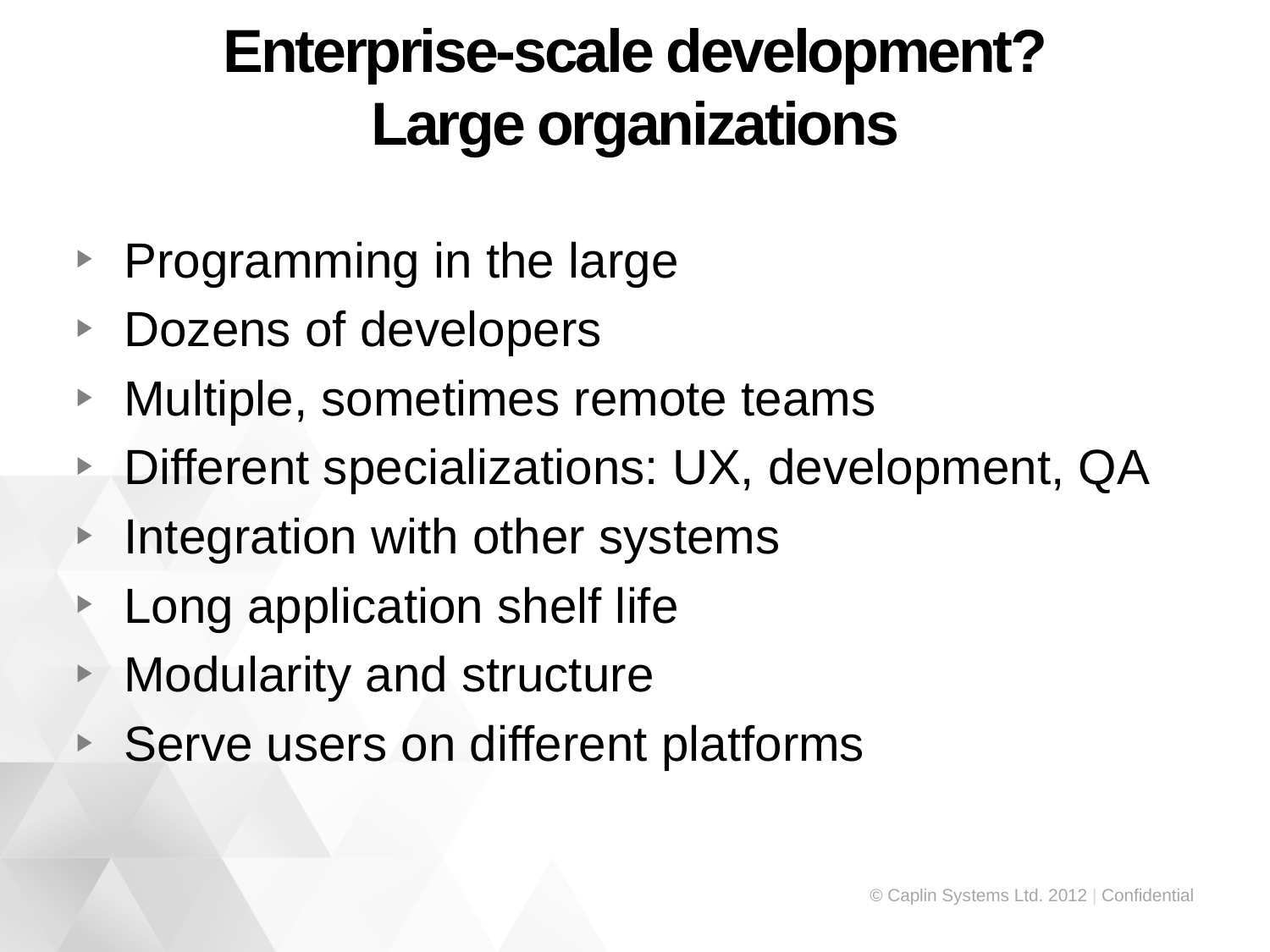

# Enterprise-scale development? Large organizations
Programming in the large
Dozens of developers
Multiple, sometimes remote teams
Different specializations: UX, development, QA
Integration with other systems
Long application shelf life
Modularity and structure
Serve users on different platforms